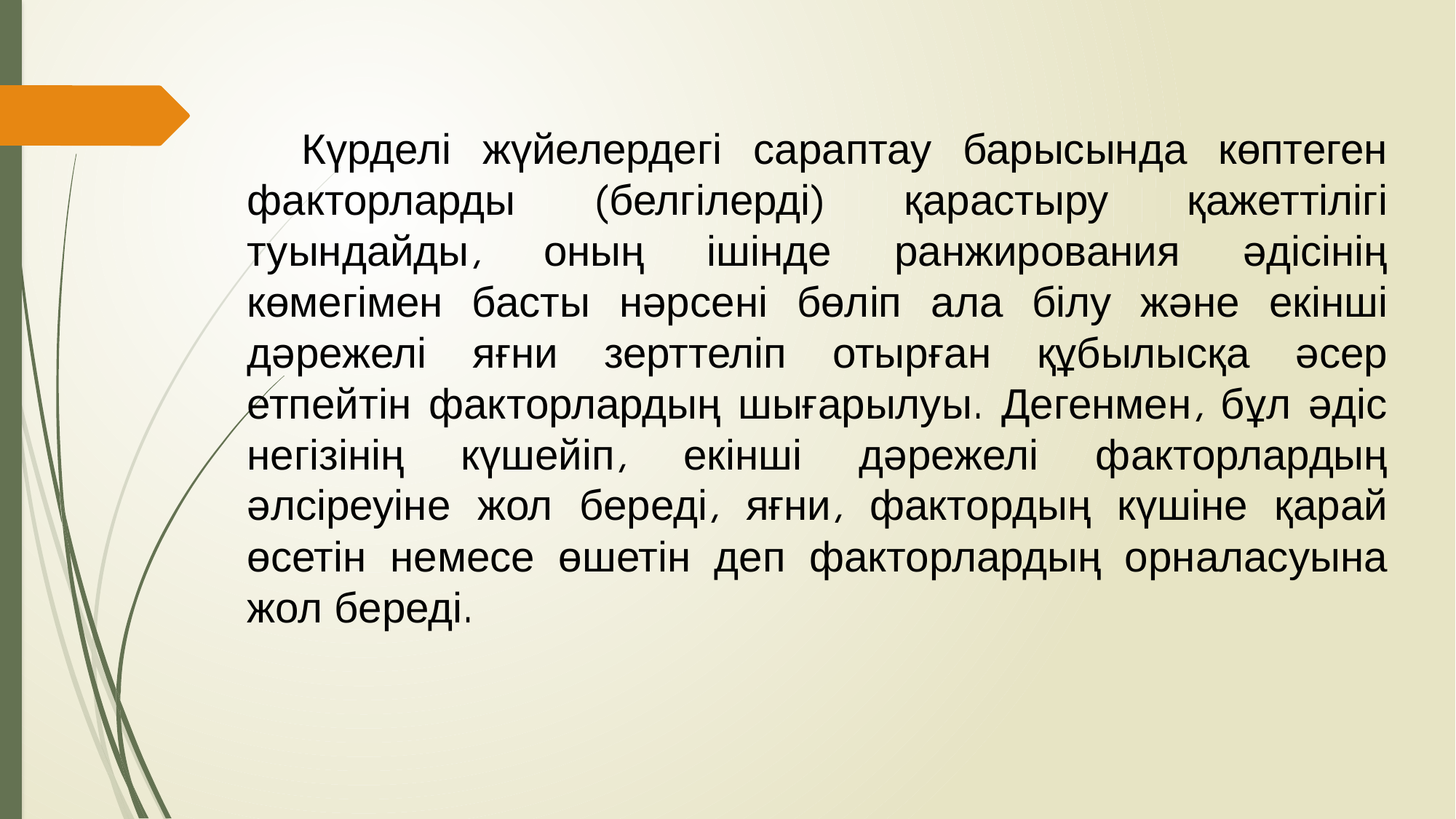

Күрделі жүйелердегі сараптау барысында көптеген факторларды (белгілерді) қарастыру қажеттілігі туындайды, оның ішінде ранжирования әдісінің көмегімен басты нәрсені бөліп ала білу және екінші дәрежелі яғни зерттеліп отырған құбылысқа әсер етпейтін факторлардың шығарылуы. Дегенмен, бұл әдіс негізінің күшейіп, екінші дәрежелі факторлардың әлсіреуіне жол береді, яғни, фактордың күшіне қарай өсетін немесе өшетін деп факторлардың орналасуына жол береді.